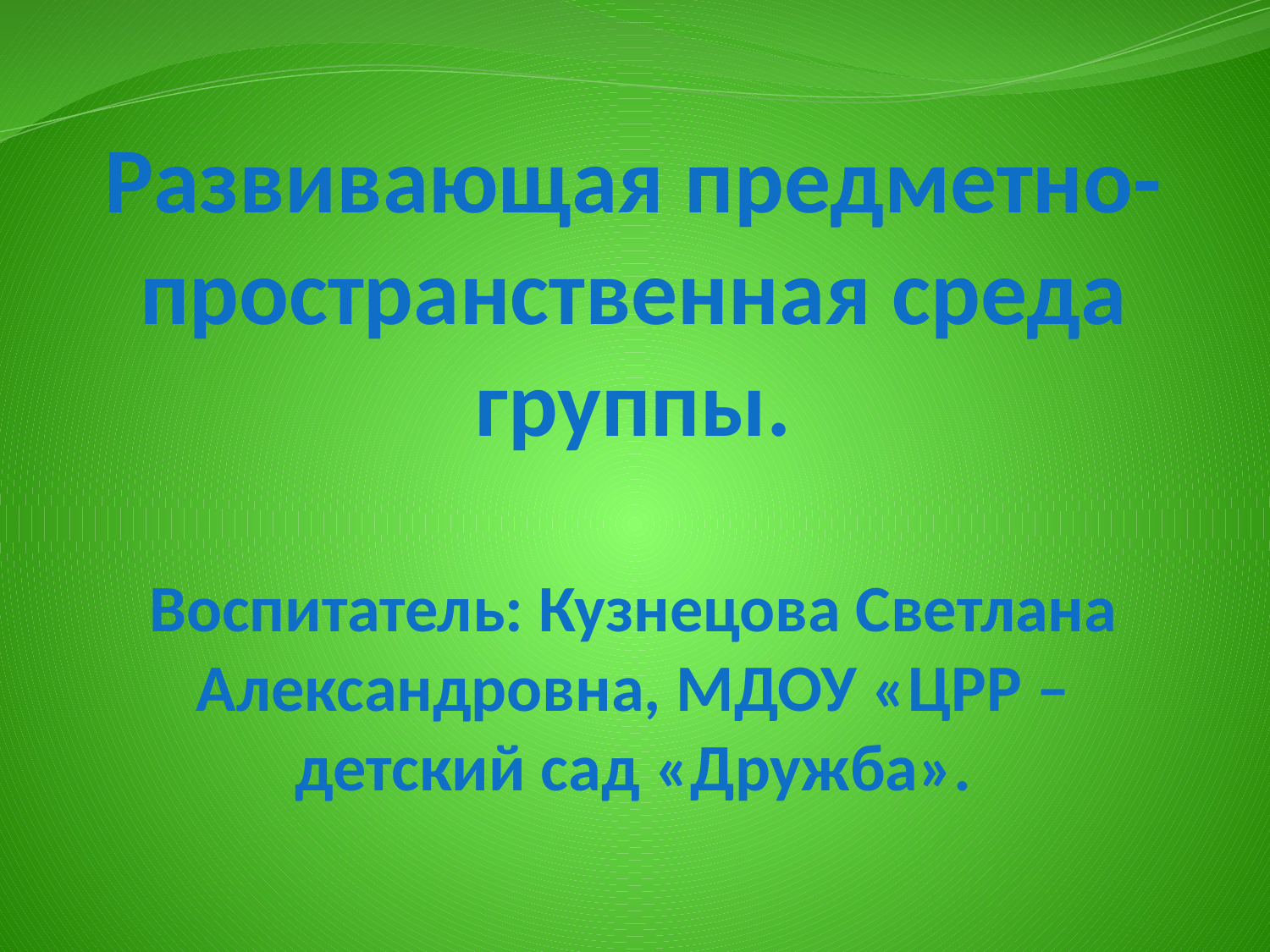

# Развивающая предметно-пространственная среда группы. Воспитатель: Кузнецова Светлана Александровна, МДОУ «ЦРР – детский сад «Дружба».